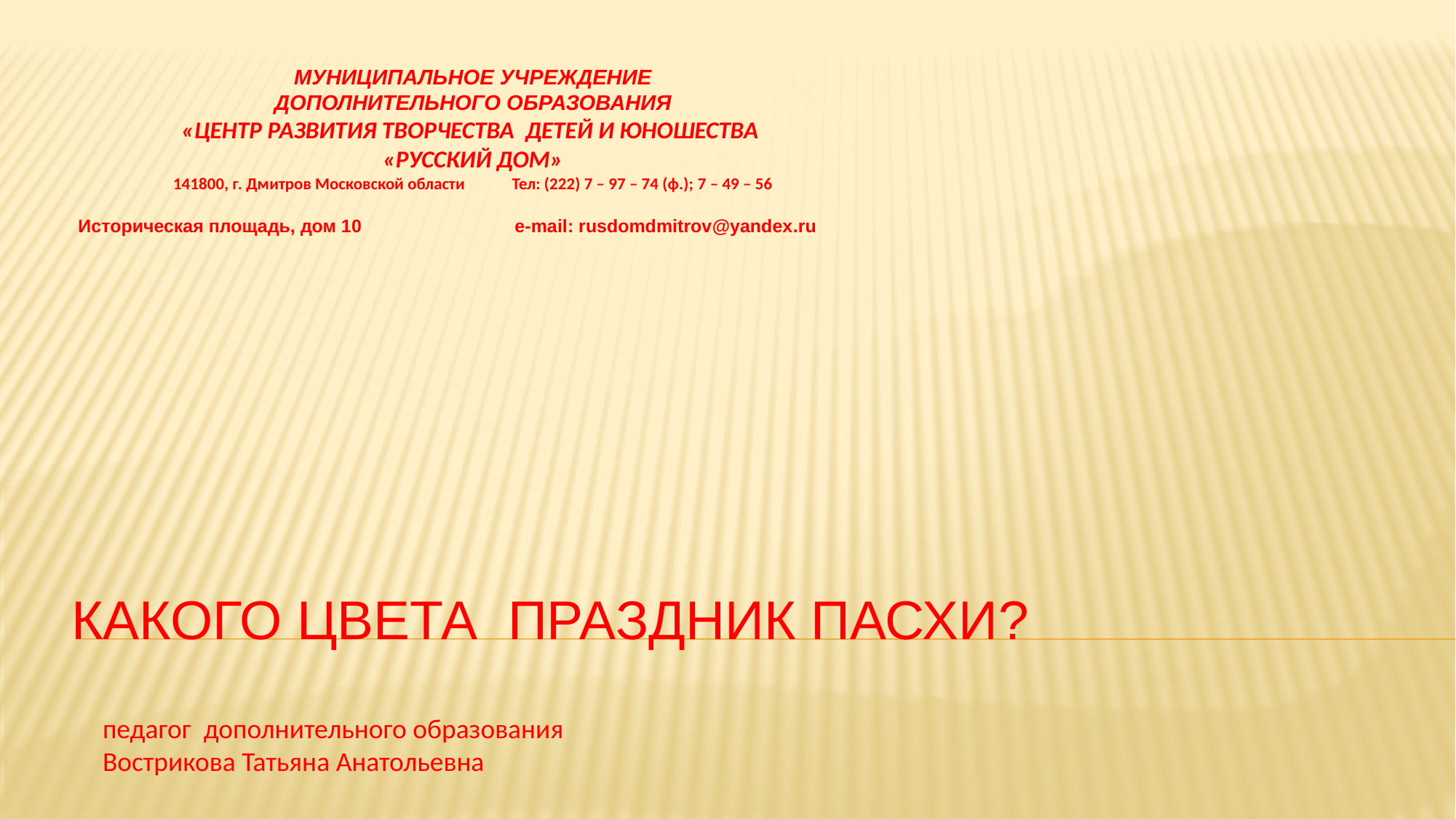

МУНИЦИПАЛЬНОЕ УЧРЕЖДЕНИЕ
 ДОПОЛНИТЕЛЬНОГО ОБРАЗОВАНИЯ
«ЦЕНТР РАЗВИТИЯ ТВОРЧЕСТВА  ДЕТЕЙ И ЮНОШЕСТВА
«РУССКИЙ ДОМ»
141800, г. Дмитров Московской области	   Тел: (222) 7 – 97 – 74 (ф.); 7 – 49 – 56

Историческая площадь, дом 10		e-mail: rusdomdmitrov@yandex.ru

# Какого цвета  праздник Пасхи?
педагог  дополнительного образования
Вострикова Татьяна Анатольевна